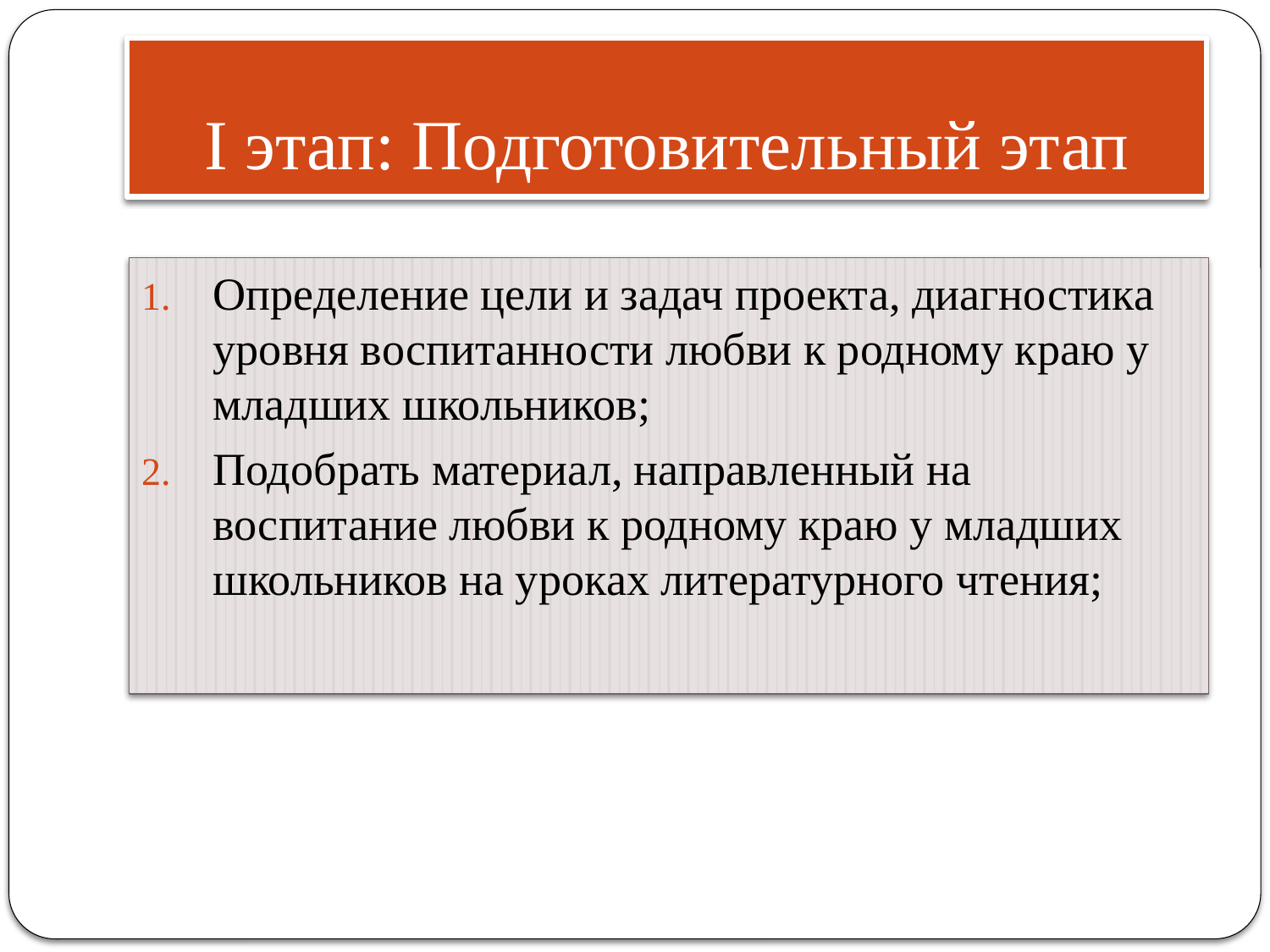

# I этап: Подготовительный этап
Определение цели и задач проекта, диагностика уровня воспитанности любви к родному краю у младших школьников;
Подобрать материал, направленный на воспитание любви к родному краю у младших школьников на уроках литературного чтения;